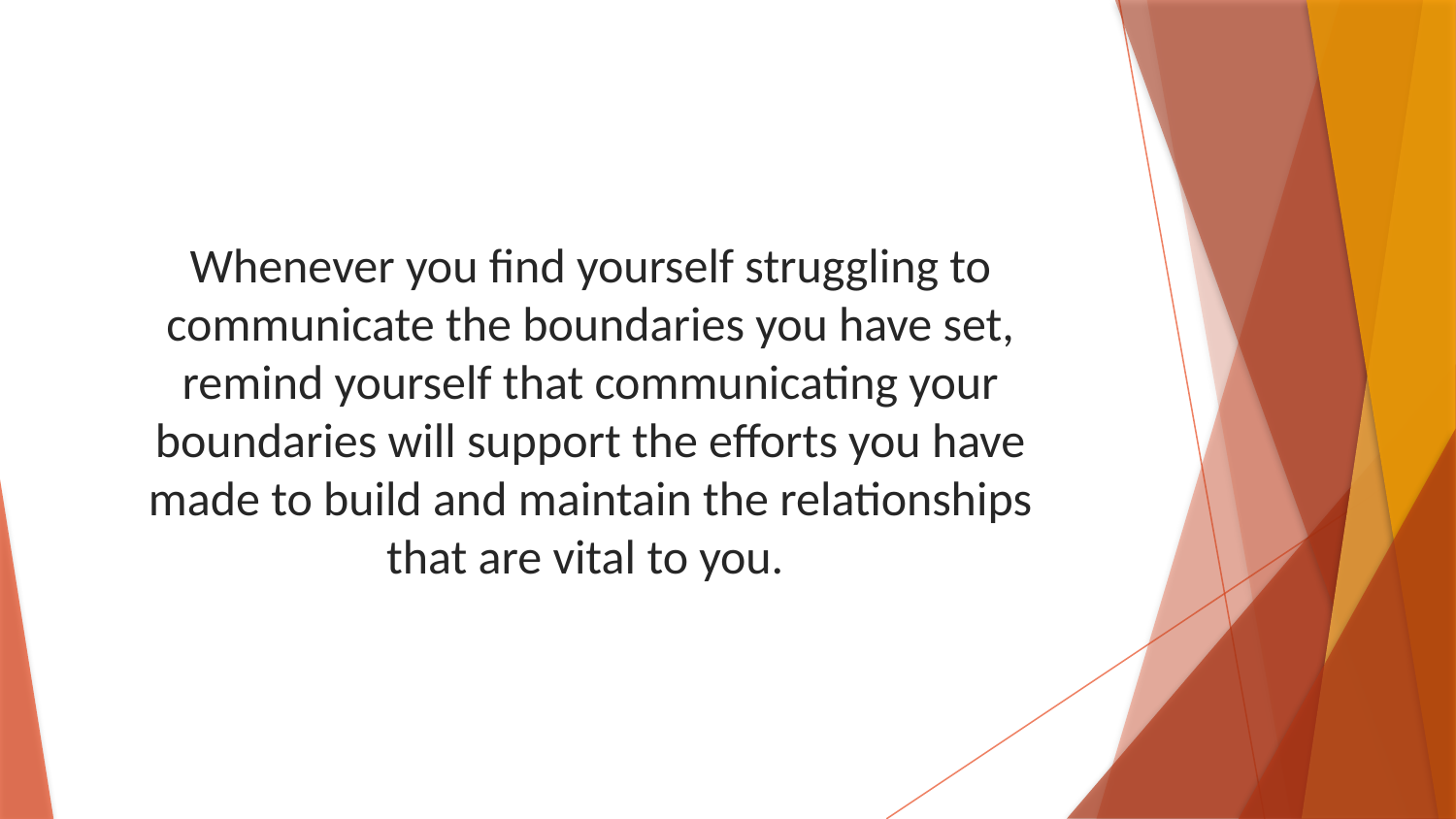

Whenever you find yourself struggling to communicate the boundaries you have set, remind yourself that communicating your boundaries will support the efforts you have made to build and maintain the relationships that are vital to you.